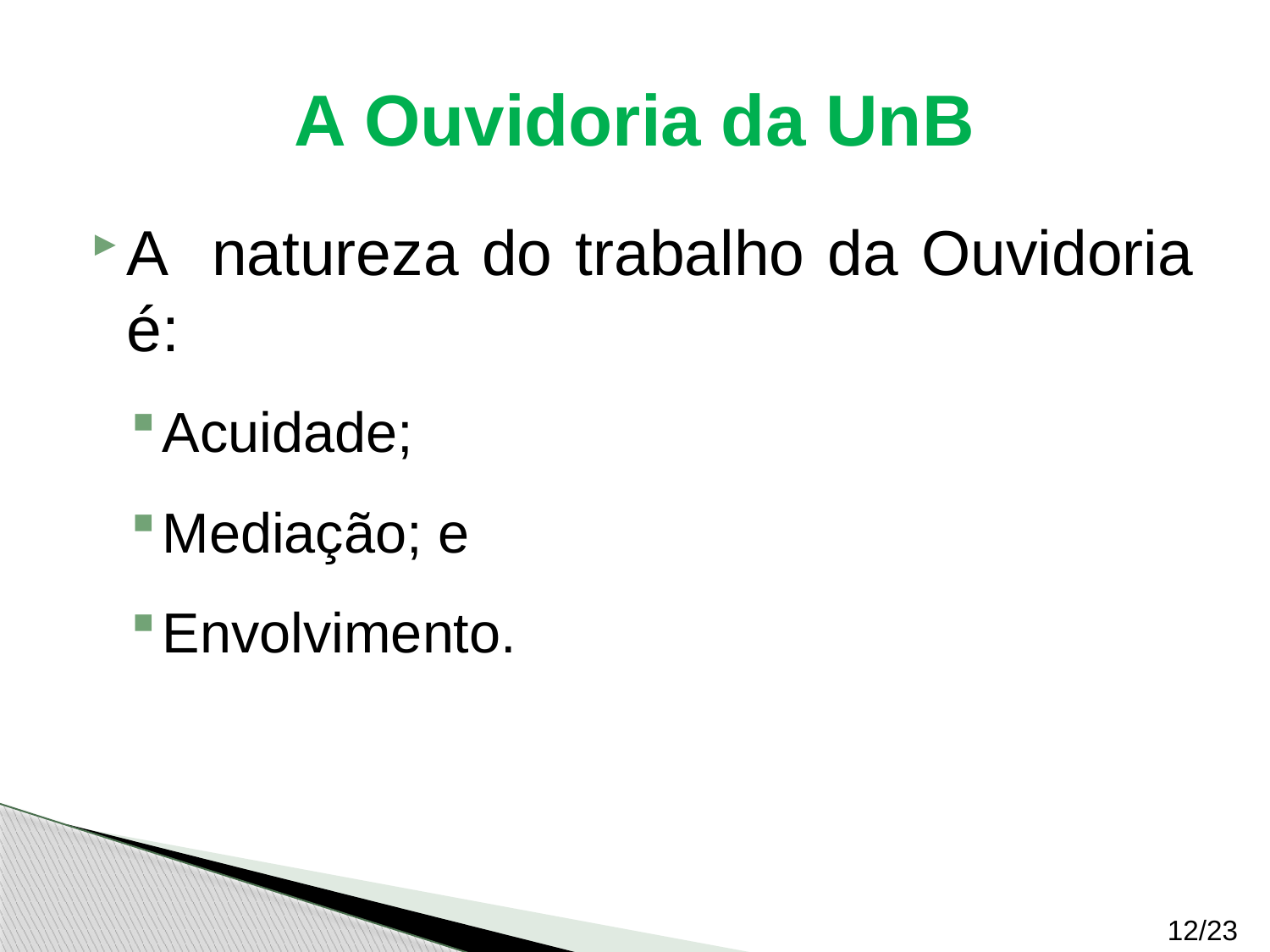

# A Ouvidoria da UnB
A  natureza do trabalho da Ouvidoria é:

Acuidade;

Mediação; e

Envolvimento.

12/23